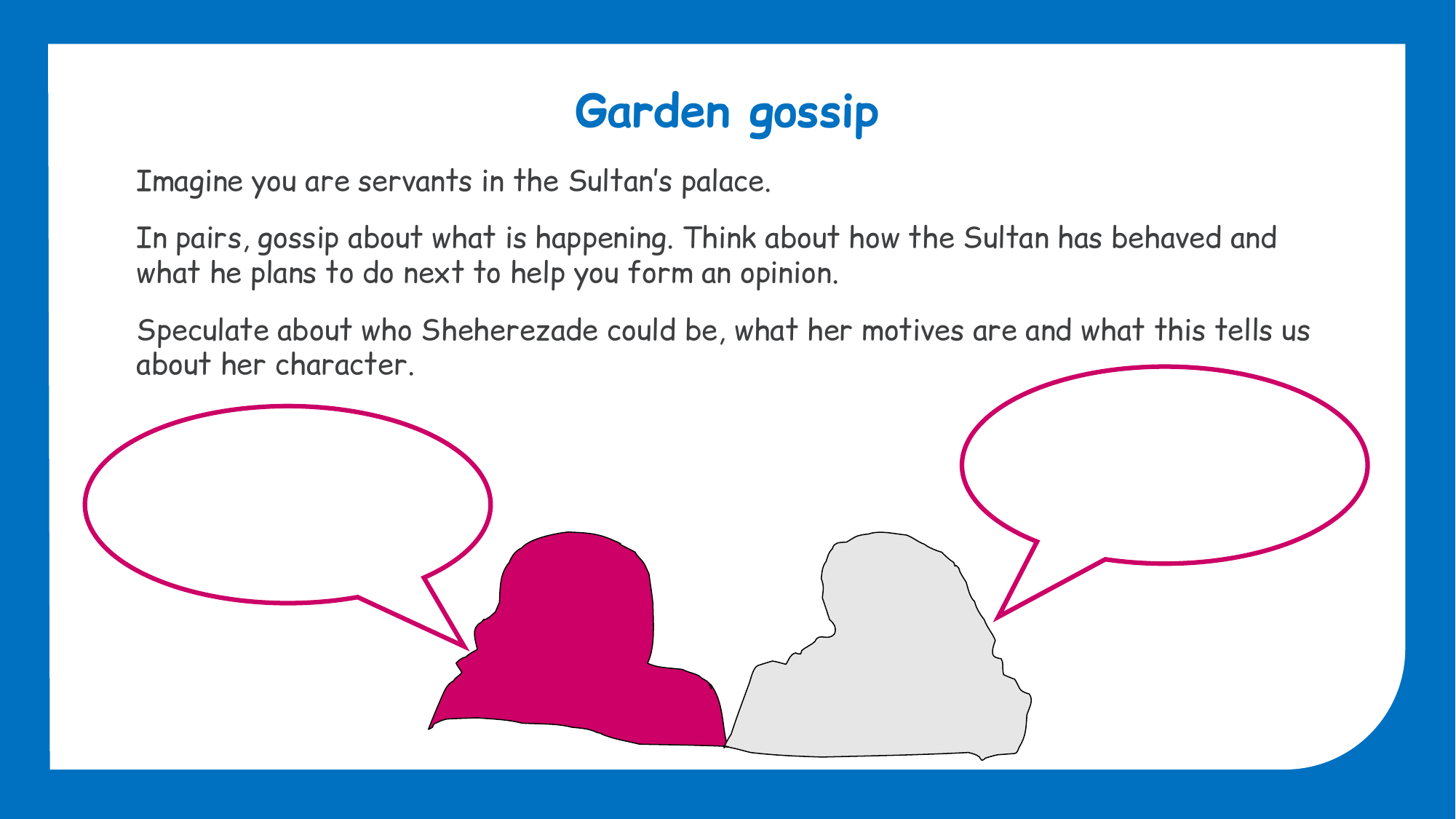

Garden gossip
Imagine you are servants in the Sultan’s palace.
In pairs, gossip about what is happening. Think about how the Sultan has behaved and what he plans to do next to help you form an opinion.
Speculate about who Sheherezade could be, what her motives are and what this tells us about her character.